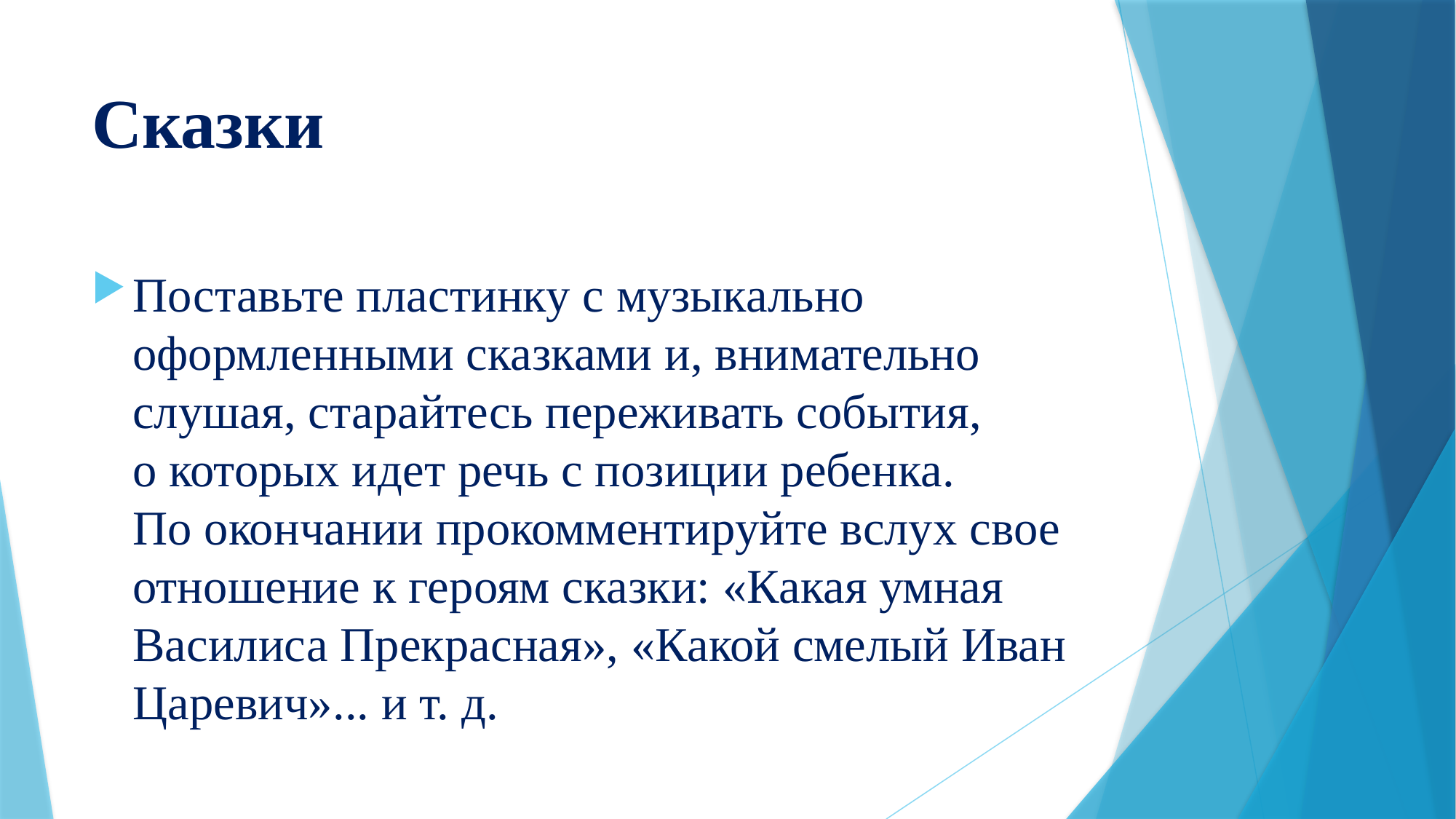

# Сказки
Поставьте пластинку с музыкально оформленными сказками и, внимательно слушая, старайтесь переживать события, о которых идет речь с позиции ребенка. По окончании прокомментируйте вслух свое отношение к героям сказки: «Какая умная Василиса Прекрасная», «Какой смелый Иван Царевич»... и т. д.